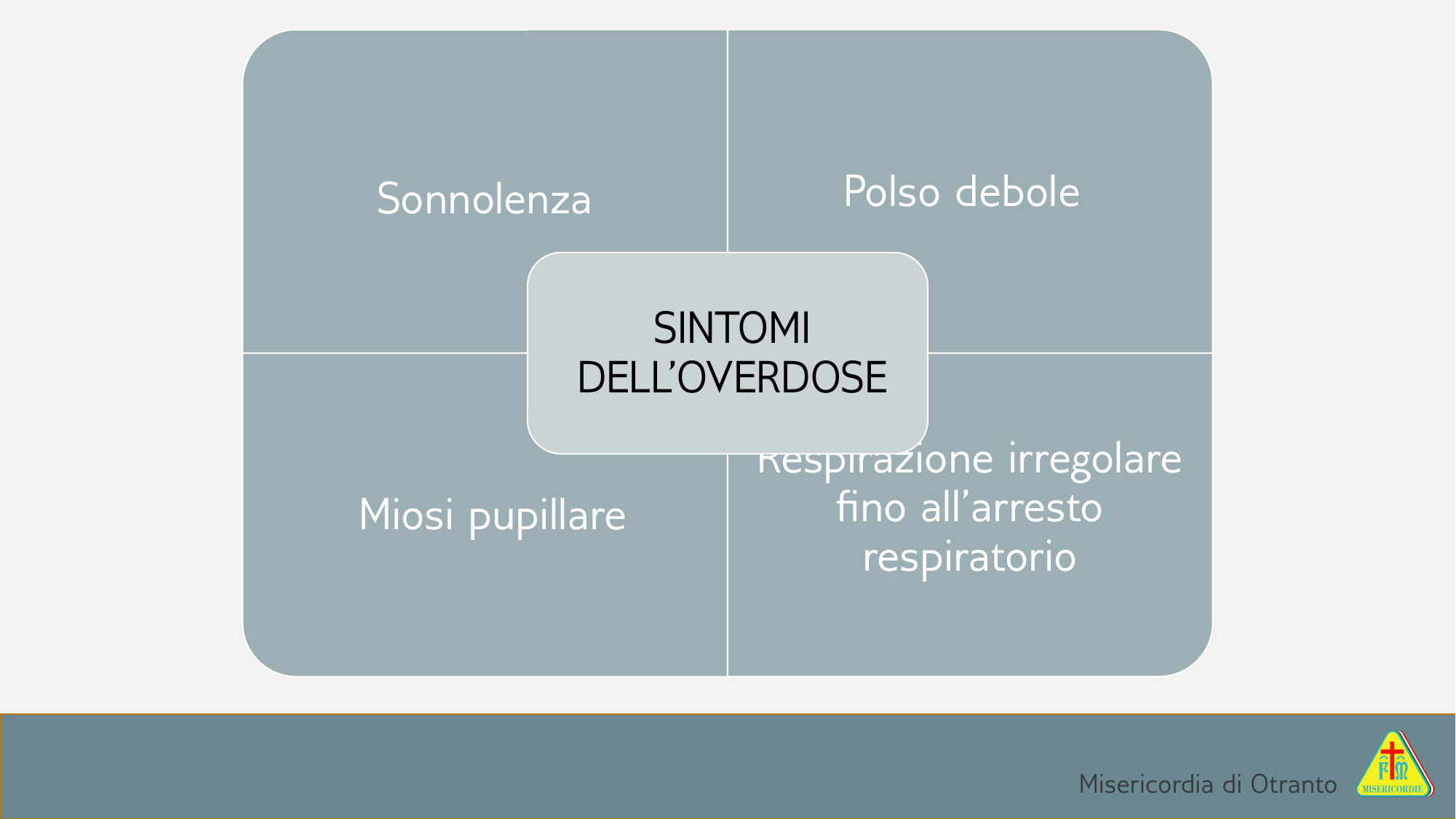

Sonnolenza
Polso debole
Miosi pupillare
Respirazione irregolare fino all’arresto respiratorio
SINTOMI DELL’OVERDOSE